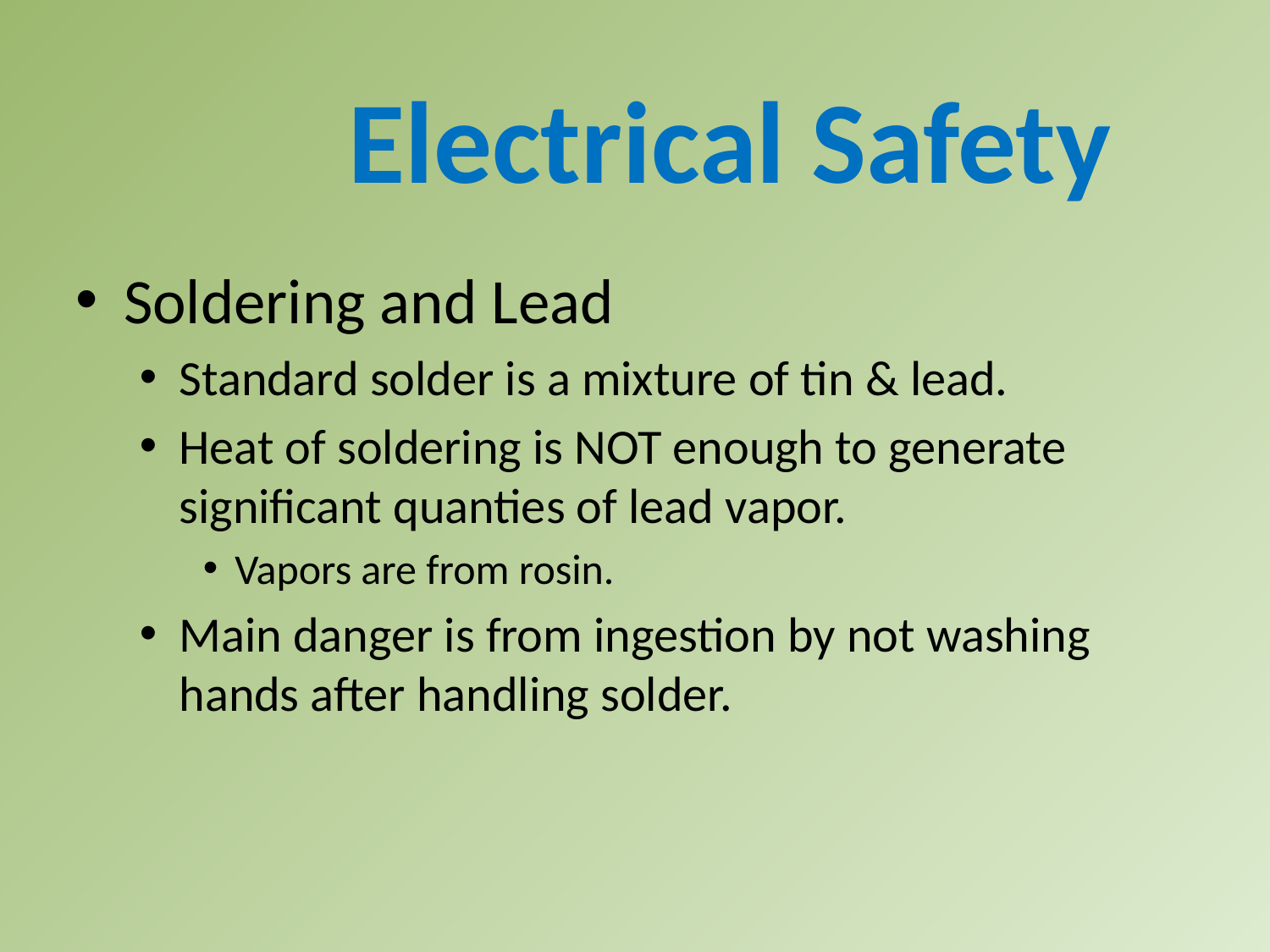

Electrical Safety
Soldering and Lead
Standard solder is a mixture of tin & lead.
Heat of soldering is NOT enough to generate significant quanties of lead vapor.
Vapors are from rosin.
Main danger is from ingestion by not washing hands after handling solder.